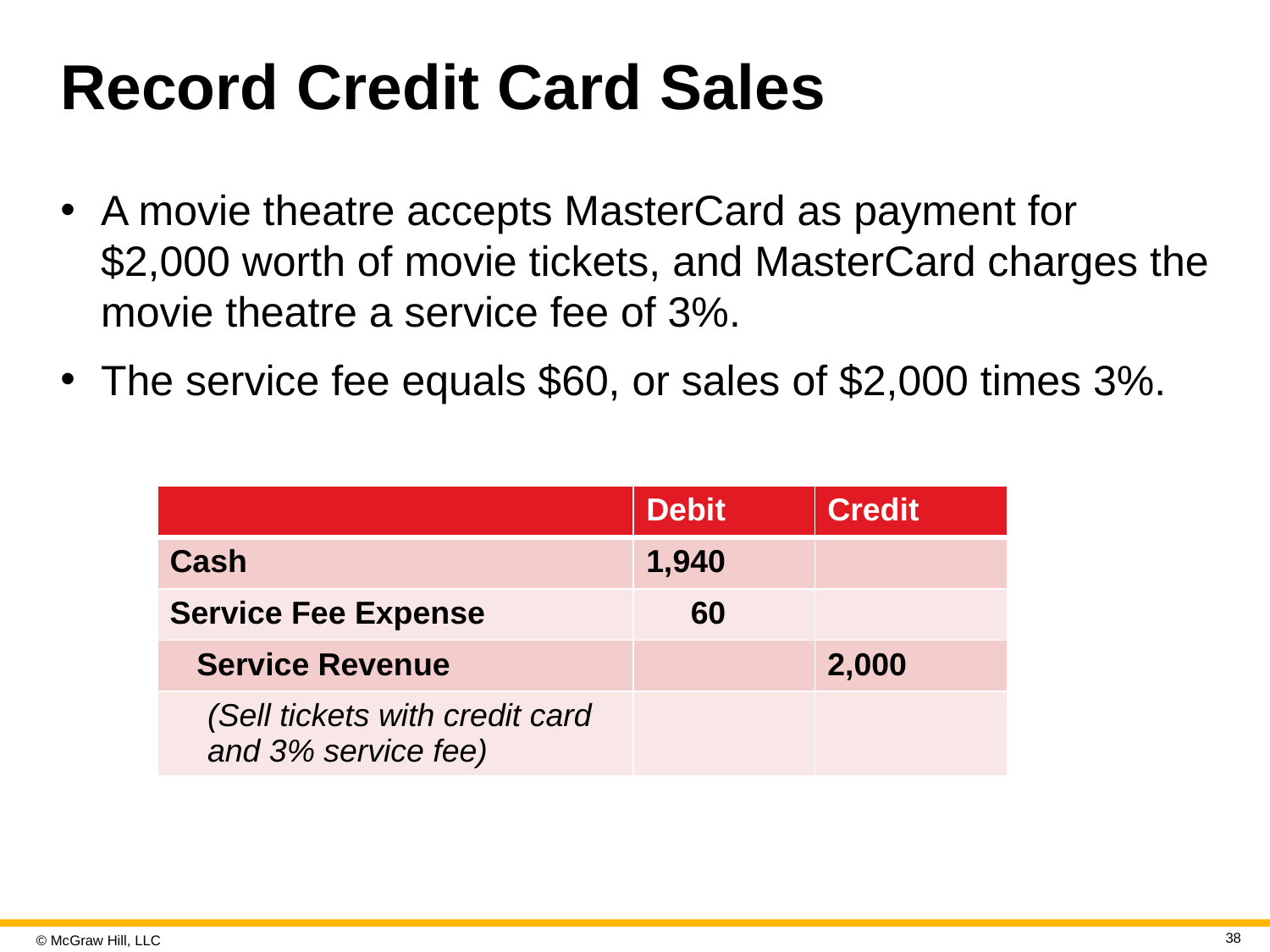

# Record Credit Card Sales
A movie theatre accepts MasterCard as payment for $2,000 worth of movie tickets, and MasterCard charges the movie theatre a service fee of 3%.
The service fee equals $60, or sales of $2,000 times 3%.
|  | Debit | Credit |
| --- | --- | --- |
| Cash | 1,940 |  |
| Service Fee Expense | 60 |  |
| Service Revenue |  | 2,000 |
| (Sell tickets with credit card and 3% service fee) |  |  |
38